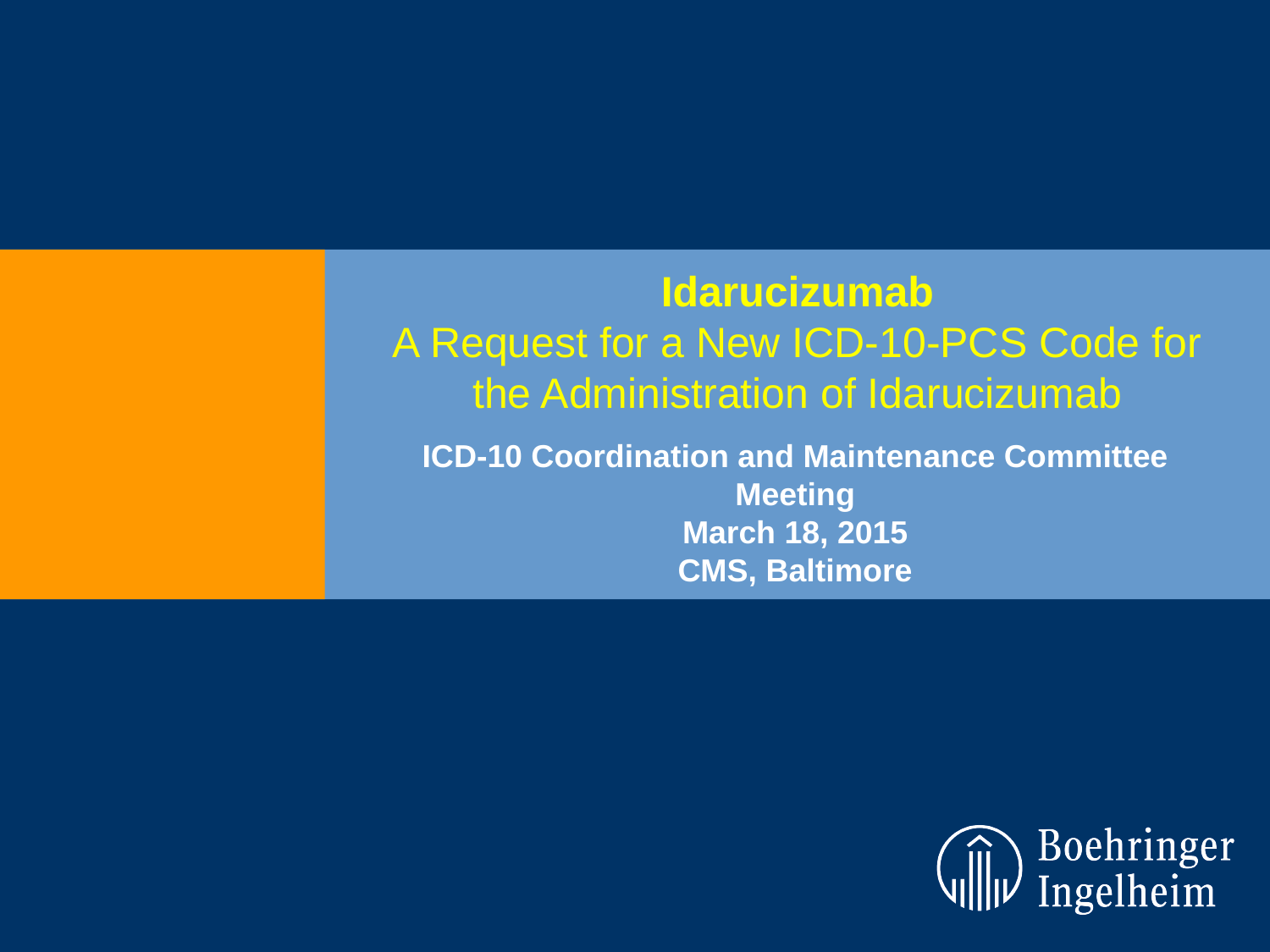

# Idarucizumab A Request for a New ICD-10-PCS Code for the Administration of Idarucizumab
ICD-10 Coordination and Maintenance Committee Meeting
March 18, 2015
CMS, Baltimore